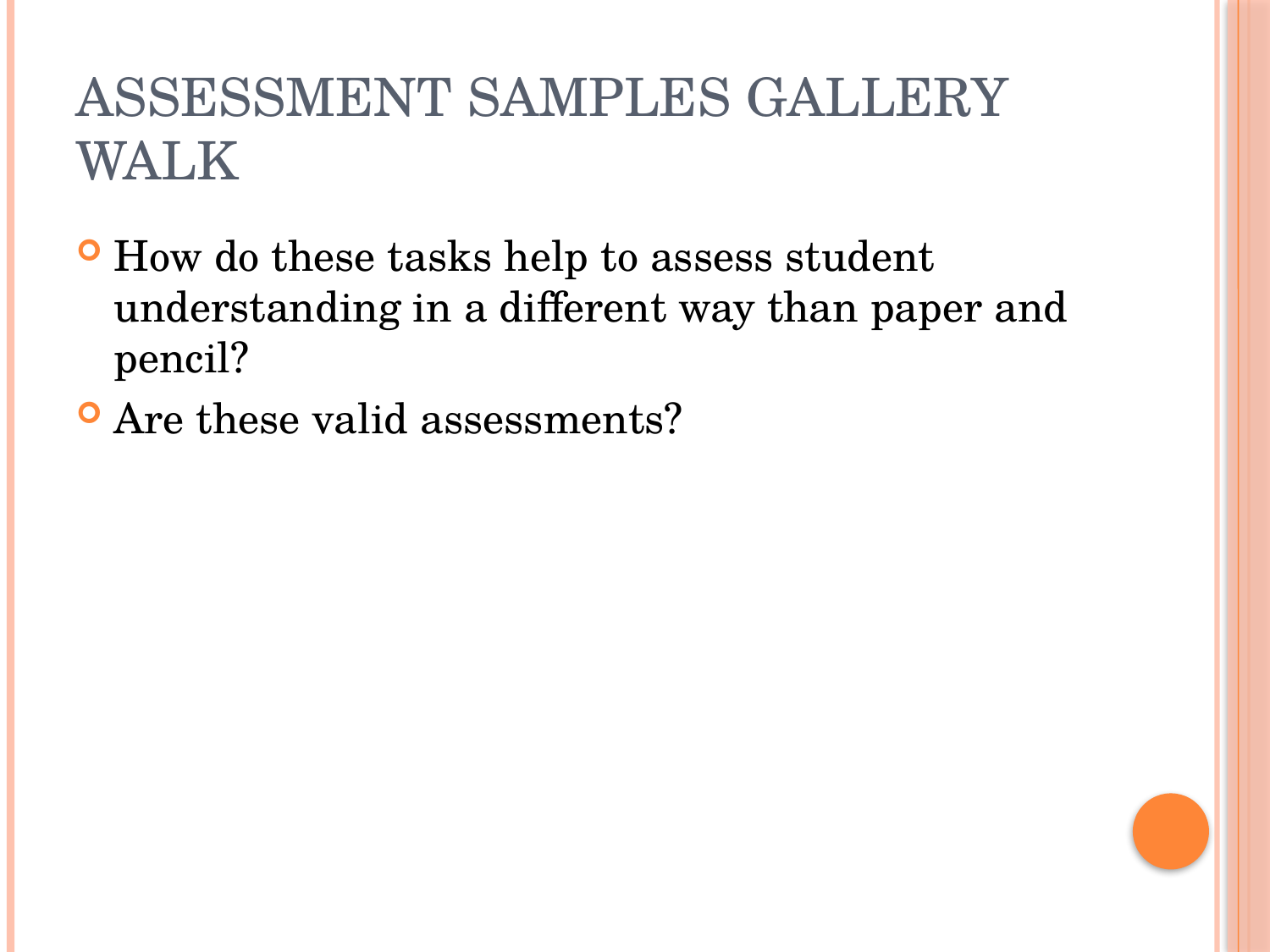

# Assessment Samples Gallery Walk
How do these tasks help to assess student understanding in a different way than paper and pencil?
Are these valid assessments?